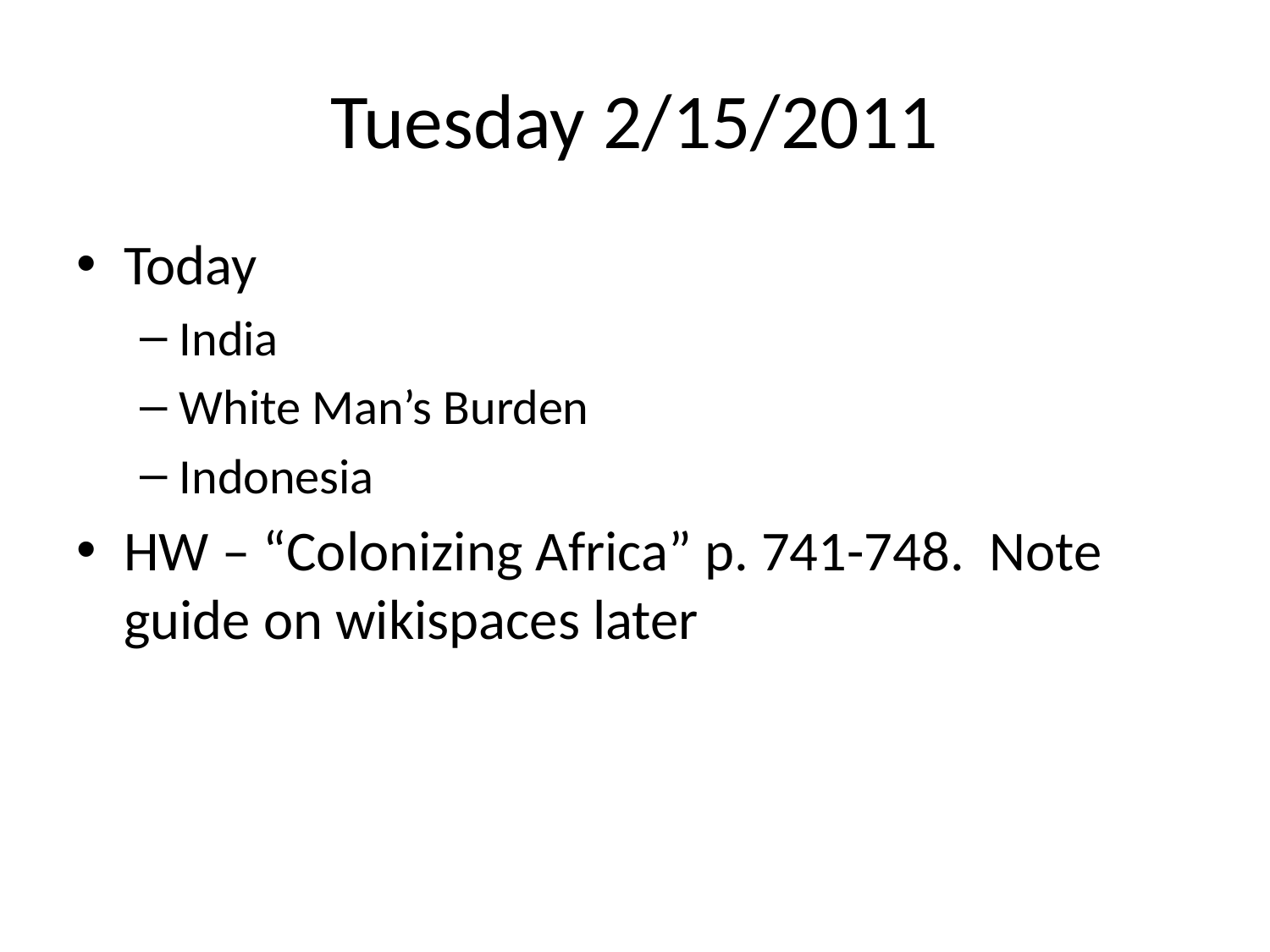

# Tuesday 2/15/2011
Today
India
White Man’s Burden
Indonesia
HW – “Colonizing Africa” p. 741-748.  Note guide on wikispaces later